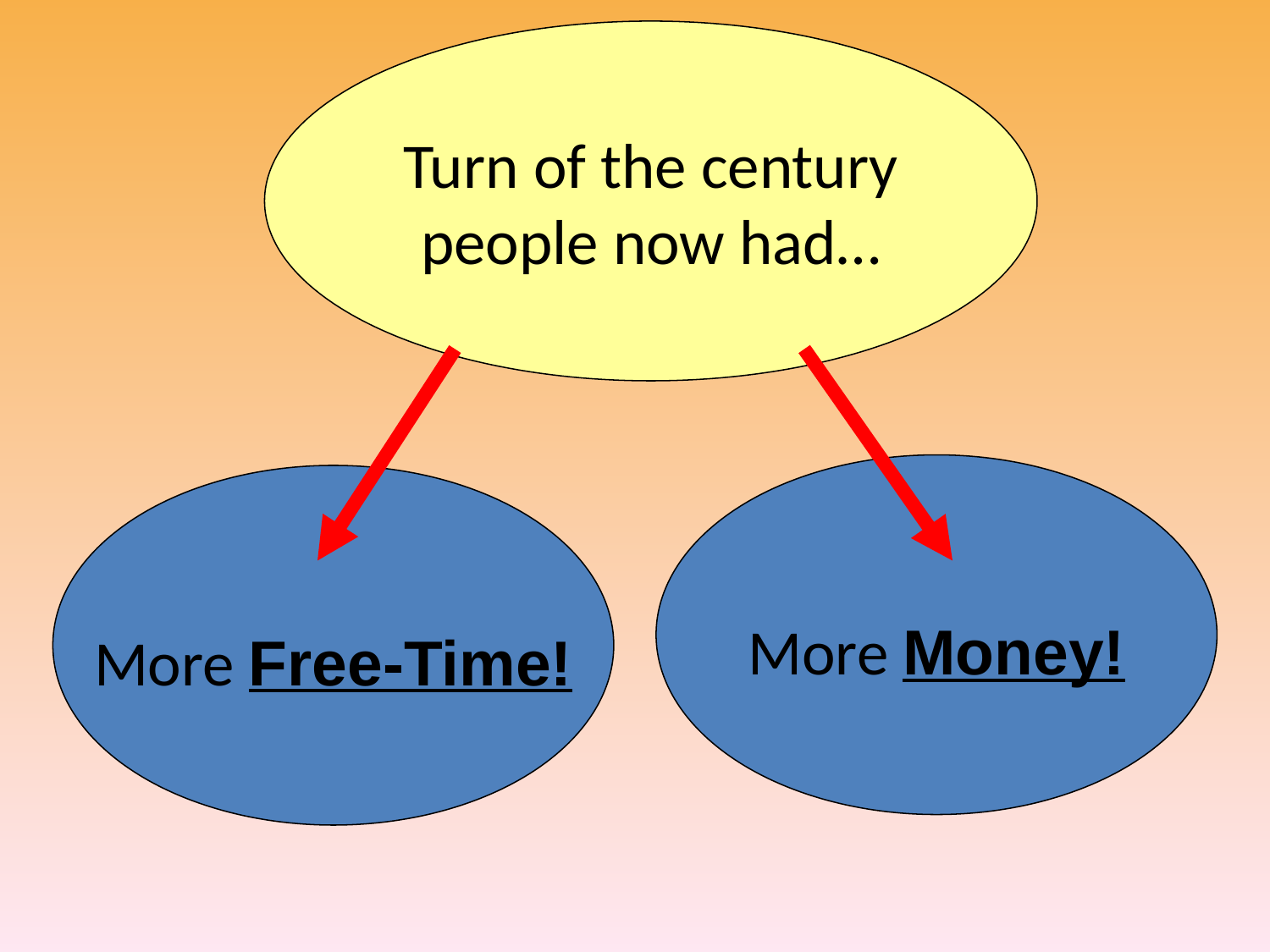

Turn of the century
people now had…

More Money!

More Free-Time!